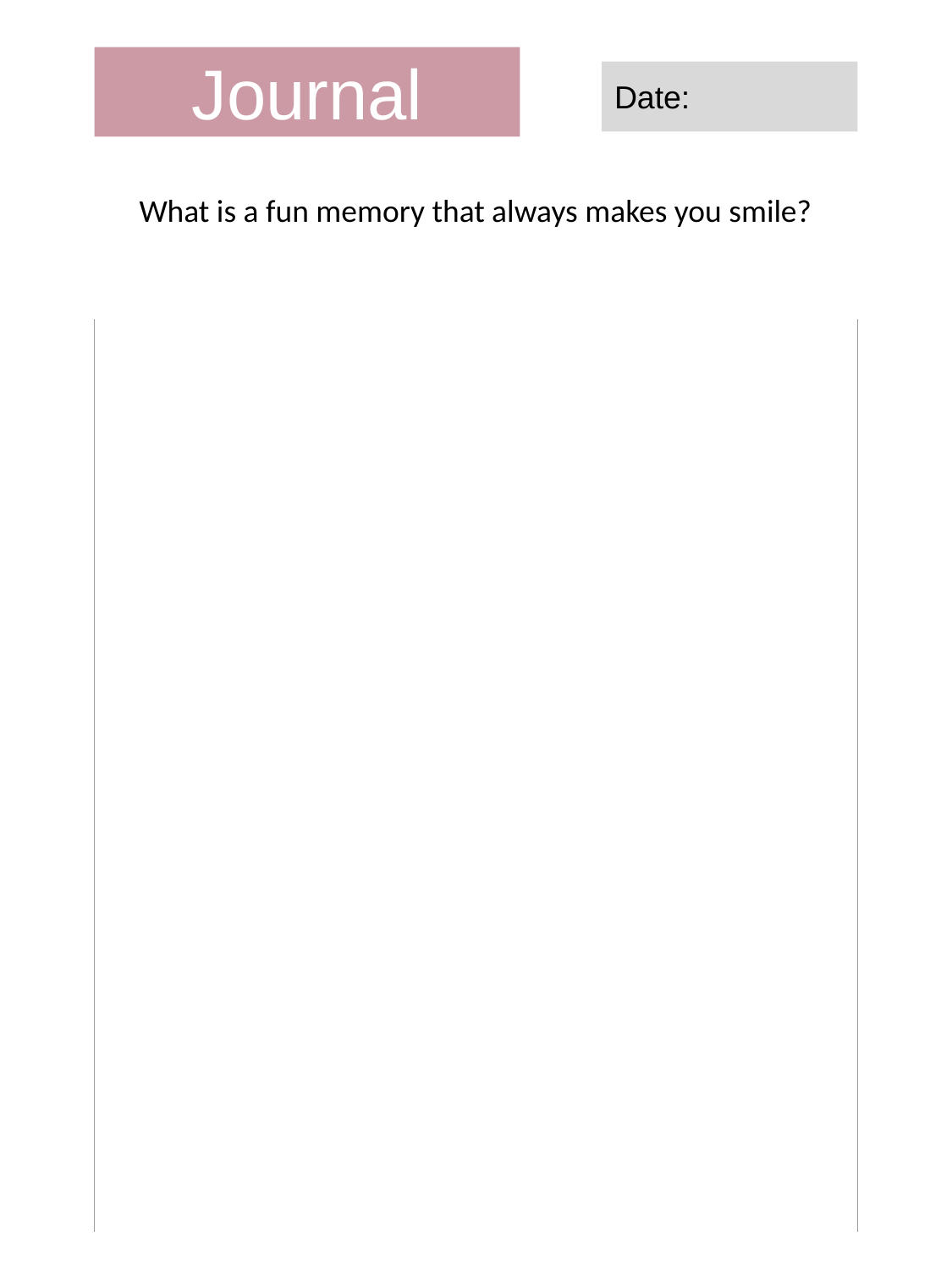

Journal

Date:
What is a fun memory that always makes you smile?
|  |
| --- |
|  |
|  |
|  |
|  |
|  |
|  |
|  |
|  |
|  |
|  |
|  |
|  |
|  |
|  |
|  |
|  |
|  |
|  |
|  |
|  |
|  |